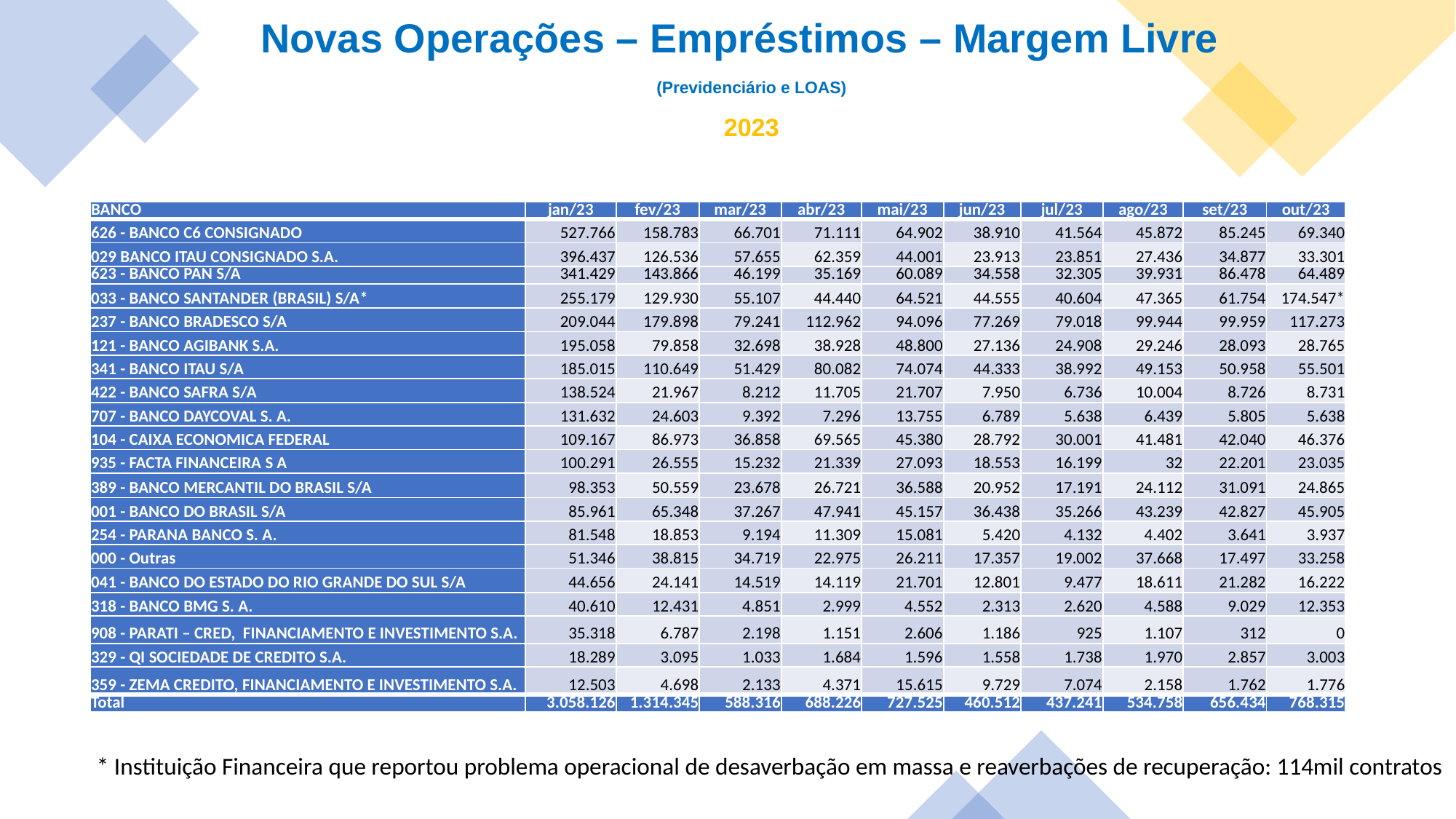

Novas Operações – Empréstimos – Margem Livre

(Previdenciário e LOAS)
2023

| BANCO | jan/23 | fev/23 | mar/23 | abr/23 | mai/23 | jun/23 | jul/23 | ago/23 | set/23 | out/23 |
| --- | --- | --- | --- | --- | --- | --- | --- | --- | --- | --- |
| 626 - BANCO C6 CONSIGNADO | 527.766 | 158.783 | 66.701 | 71.111 | 64.902 | 38.910 | 41.564 | 45.872 | 85.245 | 69.340 |
| 029 BANCO ITAU CONSIGNADO S.A. | 396.437 | 126.536 | 57.655 | 62.359 | 44.001 | 23.913 | 23.851 | 27.436 | 34.877 | 33.301 |
| 623 - BANCO PAN S/A | 341.429 | 143.866 | 46.199 | 35.169 | 60.089 | 34.558 | 32.305 | 39.931 | 86.478 | 64.489 |
| 033 - BANCO SANTANDER (BRASIL) S/A\* | 255.179 | 129.930 | 55.107 | 44.440 | 64.521 | 44.555 | 40.604 | 47.365 | 61.754 | 174.547\* |
| 237 - BANCO BRADESCO S/A | 209.044 | 179.898 | 79.241 | 112.962 | 94.096 | 77.269 | 79.018 | 99.944 | 99.959 | 117.273 |
| 121 - BANCO AGIBANK S.A. | 195.058 | 79.858 | 32.698 | 38.928 | 48.800 | 27.136 | 24.908 | 29.246 | 28.093 | 28.765 |
| 341 - BANCO ITAU S/A | 185.015 | 110.649 | 51.429 | 80.082 | 74.074 | 44.333 | 38.992 | 49.153 | 50.958 | 55.501 |
| 422 - BANCO SAFRA S/A | 138.524 | 21.967 | 8.212 | 11.705 | 21.707 | 7.950 | 6.736 | 10.004 | 8.726 | 8.731 |
| 707 - BANCO DAYCOVAL S. A. | 131.632 | 24.603 | 9.392 | 7.296 | 13.755 | 6.789 | 5.638 | 6.439 | 5.805 | 5.638 |
| 104 - CAIXA ECONOMICA FEDERAL | 109.167 | 86.973 | 36.858 | 69.565 | 45.380 | 28.792 | 30.001 | 41.481 | 42.040 | 46.376 |
| 935 - FACTA FINANCEIRA S A | 100.291 | 26.555 | 15.232 | 21.339 | 27.093 | 18.553 | 16.199 | 32 | 22.201 | 23.035 |
| 389 - BANCO MERCANTIL DO BRASIL S/A | 98.353 | 50.559 | 23.678 | 26.721 | 36.588 | 20.952 | 17.191 | 24.112 | 31.091 | 24.865 |
| 001 - BANCO DO BRASIL S/A | 85.961 | 65.348 | 37.267 | 47.941 | 45.157 | 36.438 | 35.266 | 43.239 | 42.827 | 45.905 |
| 254 - PARANA BANCO S. A. | 81.548 | 18.853 | 9.194 | 11.309 | 15.081 | 5.420 | 4.132 | 4.402 | 3.641 | 3.937 |
| 000 - Outras | 51.346 | 38.815 | 34.719 | 22.975 | 26.211 | 17.357 | 19.002 | 37.668 | 17.497 | 33.258 |
| 041 - BANCO DO ESTADO DO RIO GRANDE DO SUL S/A | 44.656 | 24.141 | 14.519 | 14.119 | 21.701 | 12.801 | 9.477 | 18.611 | 21.282 | 16.222 |
| 318 - BANCO BMG S. A. | 40.610 | 12.431 | 4.851 | 2.999 | 4.552 | 2.313 | 2.620 | 4.588 | 9.029 | 12.353 |
| 908 - PARATI – CRED, FINANCIAMENTO E INVESTIMENTO S.A. | 35.318 | 6.787 | 2.198 | 1.151 | 2.606 | 1.186 | 925 | 1.107 | 312 | 0 |
| 329 - QI SOCIEDADE DE CREDITO S.A. | 18.289 | 3.095 | 1.033 | 1.684 | 1.596 | 1.558 | 1.738 | 1.970 | 2.857 | 3.003 |
| 359 - ZEMA CREDITO, FINANCIAMENTO E INVESTIMENTO S.A. | 12.503 | 4.698 | 2.133 | 4.371 | 15.615 | 9.729 | 7.074 | 2.158 | 1.762 | 1.776 |
| Total | 3.058.126 | 1.314.345 | 588.316 | 688.226 | 727.525 | 460.512 | 437.241 | 534.758 | 656.434 | 768.315 |

* Instituição Financeira que reportou problema operacional de desaverbação em massa e reaverbações de recuperação: 114mil contratos